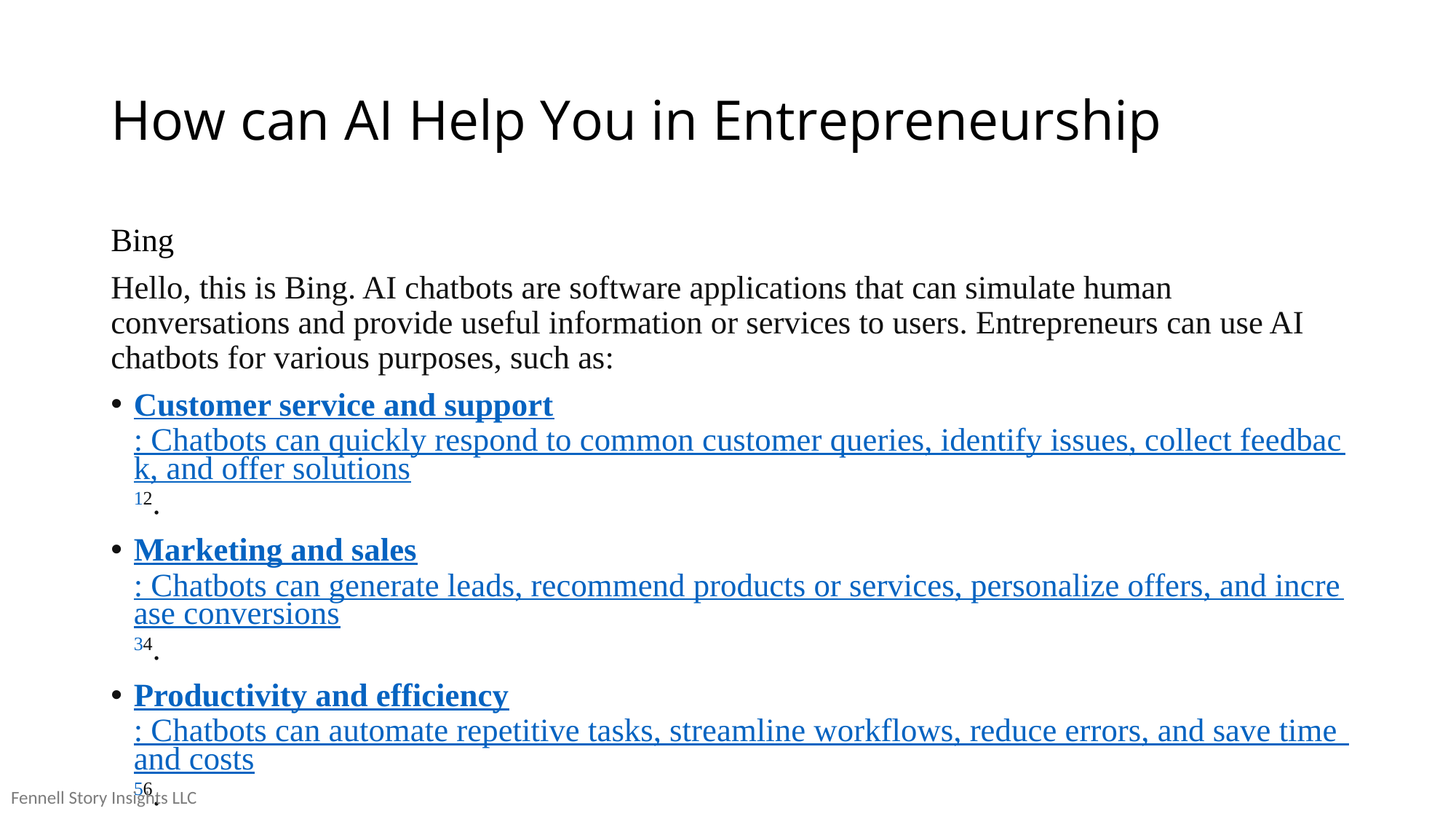

# How can AI Help You in Entrepreneurship
Bing
Hello, this is Bing. AI chatbots are software applications that can simulate human conversations and provide useful information or services to users. Entrepreneurs can use AI chatbots for various purposes, such as:
Customer service and support: Chatbots can quickly respond to common customer queries, identify issues, collect feedback, and offer solutions12.
Marketing and sales: Chatbots can generate leads, recommend products or services, personalize offers, and increase conversions34.
Productivity and efficiency: Chatbots can automate repetitive tasks, streamline workflows, reduce errors, and save time and costs56.

Fennell Story Insights LLC